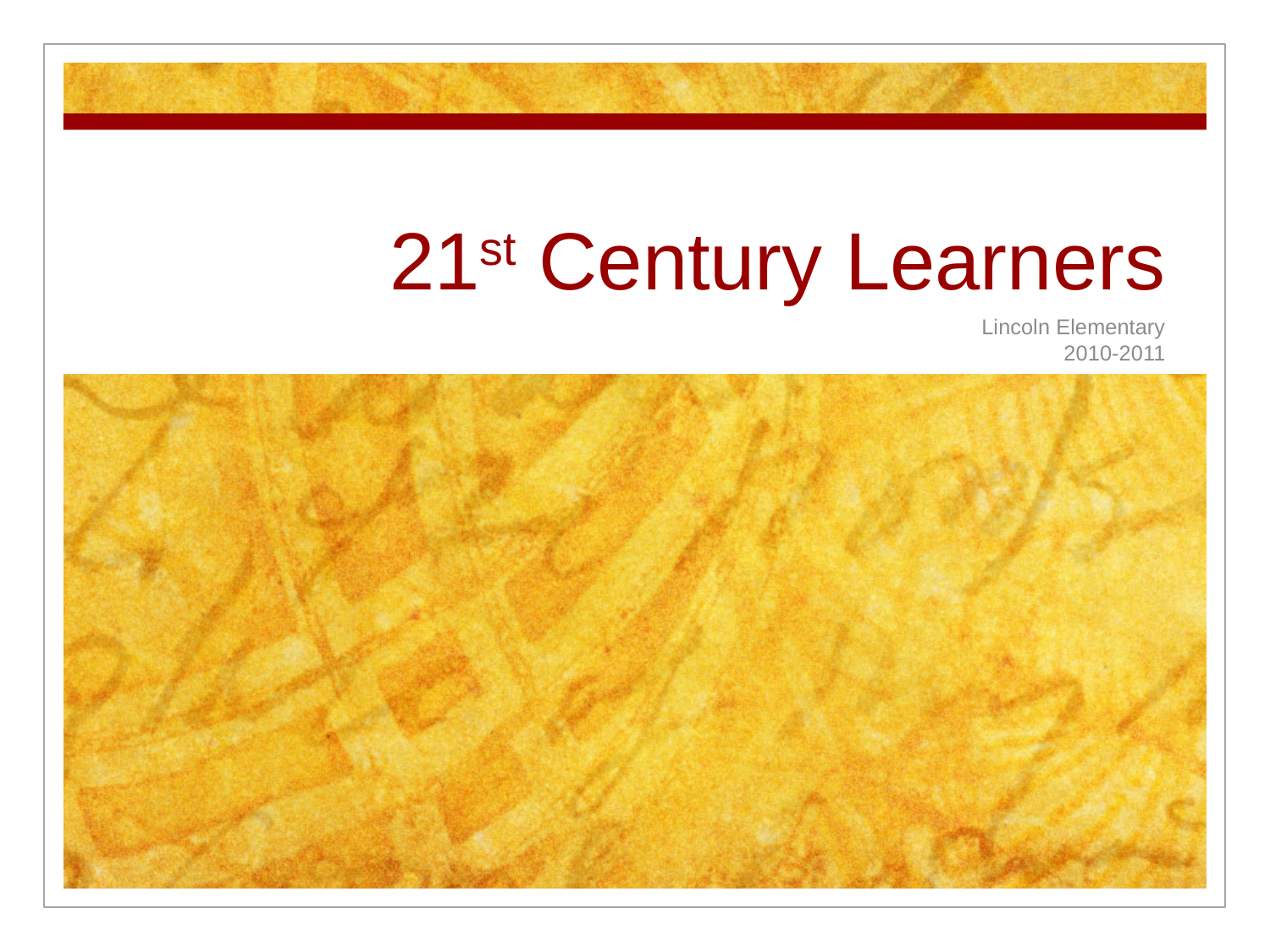

# 21st Century Learners
Lincoln Elementary
2010-2011